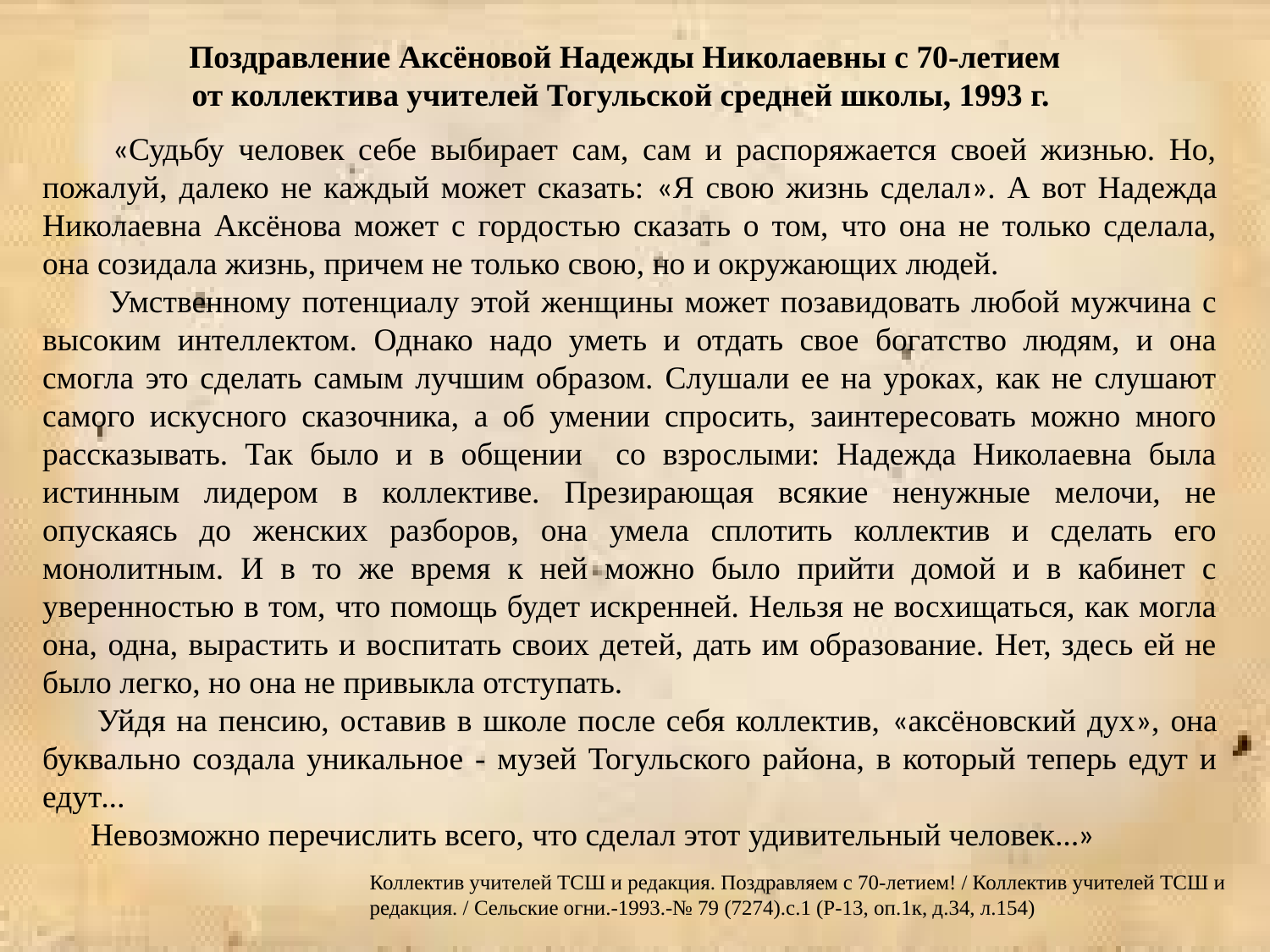

Поздравление Аксёновой Надежды Николаевны с 70-летием
от коллектива учителей Тогульской средней школы, 1993 г.
     «Судьбу человек себе выбирает сам, сам и распоряжается своей жизнью. Но, пожалуй, далеко не каждый может сказать: «Я свою жизнь сделал». А вот Надежда Николаевна Аксёнова может с гордостью сказать о том, что она не только сделала, она созидала жизнь, причем не только свою, но и окружающих людей.
      Умственному потенциалу этой женщины может позавидовать любой мужчина с высоким интеллектом. Однако надо уметь и отдать свое богатство людям, и она смогла это сделать самым лучшим образом. Слушали ее на уроках, как не слушают самого искусного сказочника, а об умении спросить, заинтересовать можно много рассказывать. Так было и в общении  со взрослыми: Надежда Николаевна была истинным лидером в коллективе. Презирающая всякие ненужные мелочи, не опускаясь до женских разборов, она умела сплотить коллектив и сделать его монолитным. И в то же время к ней можно было прийти домой и в кабинет с уверенностью в том, что помощь будет искренней. Нельзя не восхищаться, как могла она, одна, вырастить и воспитать своих детей, дать им образование. Нет, здесь ей не было легко, но она не привыкла отступать.
     Уйдя на пенсию, оставив в школе после себя коллектив, «аксёновский дух», она буквально создала уникальное - музей Тогульского района, в который теперь едут и едут…
      Невозможно перечислить всего, что сделал этот удивительный человек…»
Коллектив учителей ТСШ и редакция. Поздравляем с 70-летием! / Коллектив учителей ТСШ и редакция. / Сельские огни.-1993.-№ 79 (7274).с.1 (Р-13, оп.1к, д.34, л.154)